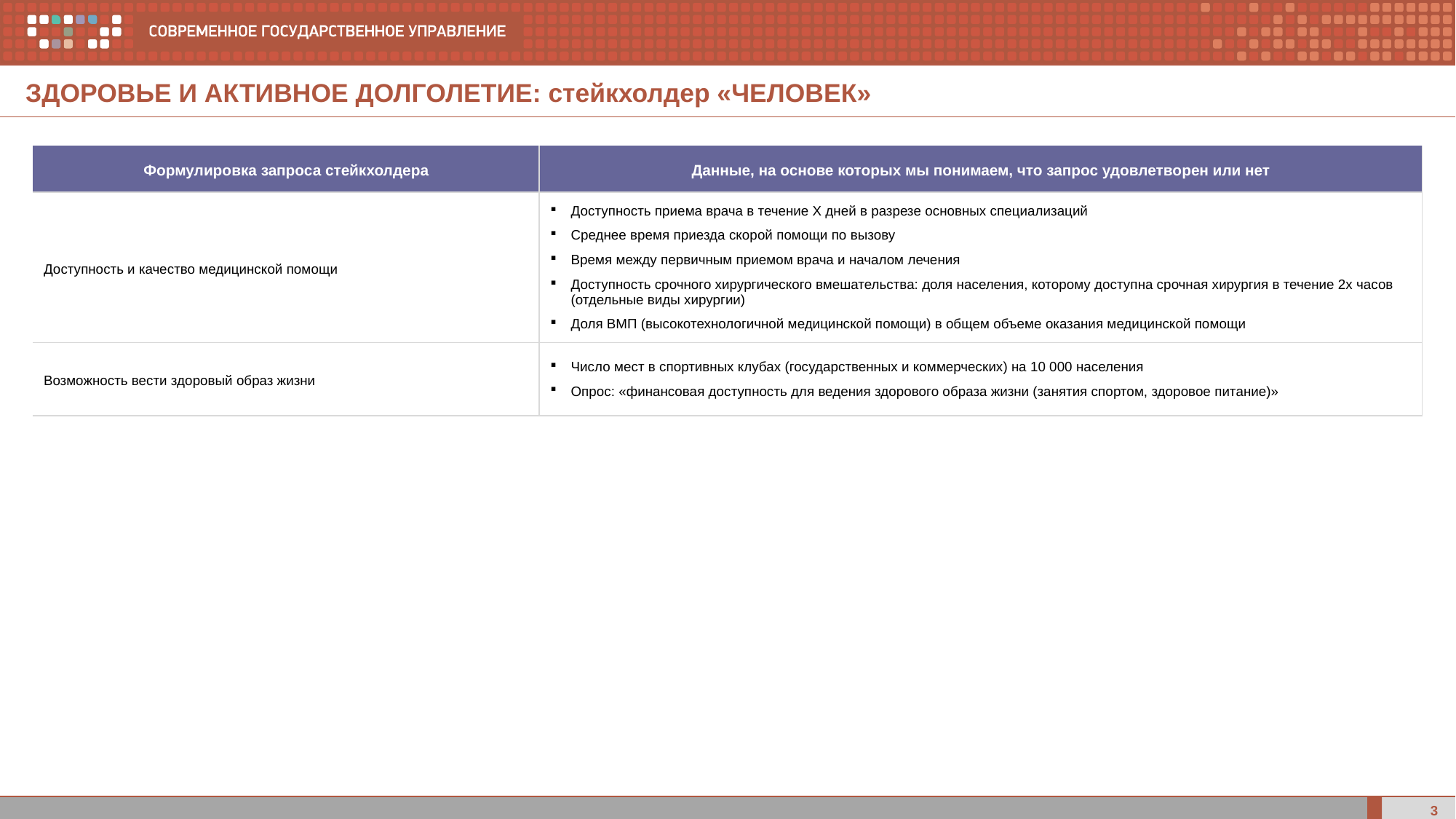

ЗДОРОВЬЕ И АКТИВНОЕ ДОЛГОЛЕТИЕ: стейкхолдер «ЧЕЛОВЕК»
| Формулировка запроса стейкхолдера | Данные, на основе которых мы понимаем, что запрос удовлетворен или нет |
| --- | --- |
| Доступность и качество медицинской помощи | Доступность приема врача в течение Х дней в разрезе основных специализаций Среднее время приезда скорой помощи по вызову Время между первичным приемом врача и началом лечения Доступность срочного хирургического вмешательства: доля населения, которому доступна срочная хирургия в течение 2х часов (отдельные виды хирургии) Доля ВМП (высокотехнологичной медицинской помощи) в общем объеме оказания медицинской помощи |
| Возможность вести здоровый образ жизни | Число мест в спортивных клубах (государственных и коммерческих) на 10 000 населения Опрос: «финансовая доступность для ведения здорового образа жизни (занятия спортом, здоровое питание)» |